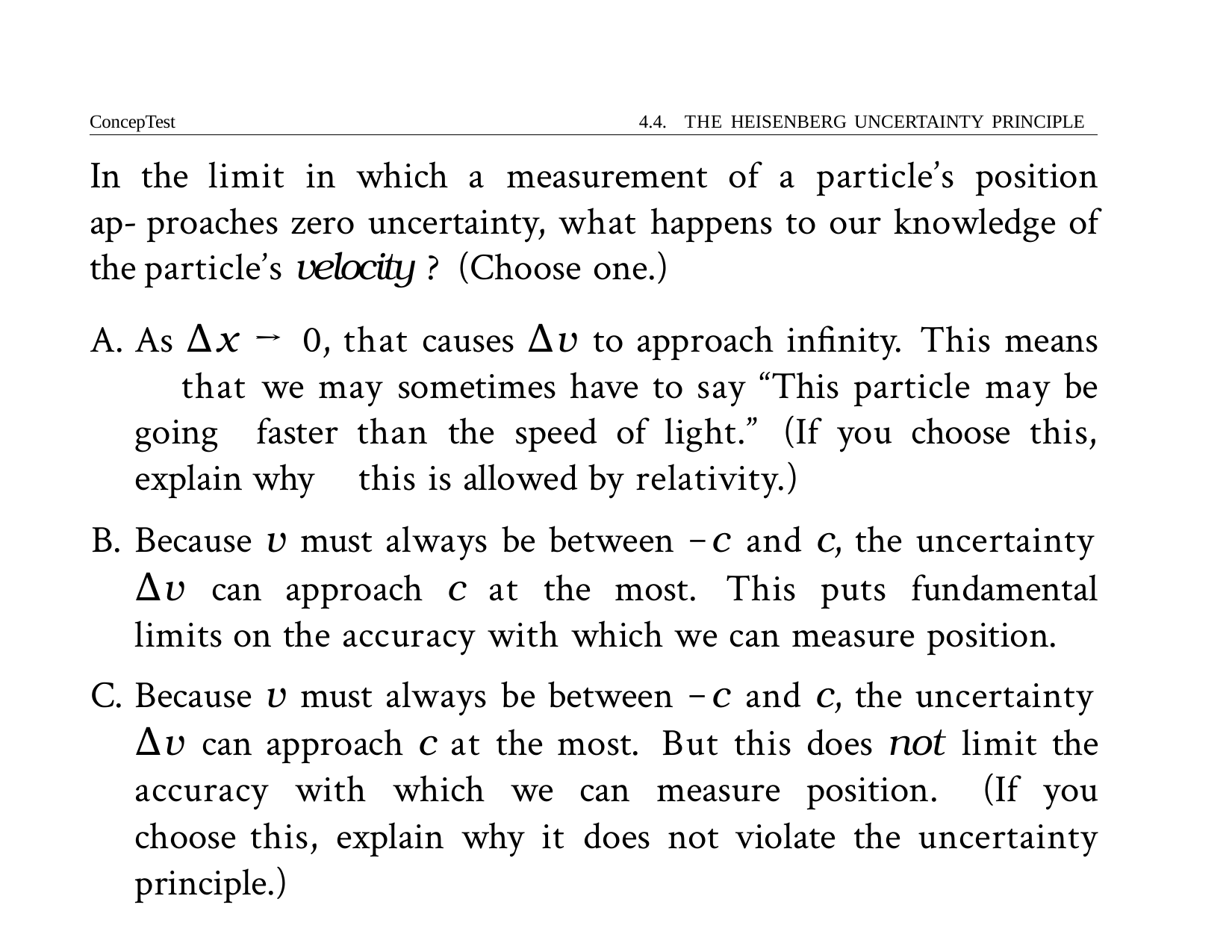

ConcepTest	4.4.  THE HEISENBERG UNCERTAINTY PRINCIPLE

# In the limit in which a measurement of a particle’s position ap- proaches zero uncertainty, what happens to our knowledge of the particle’s velocity ? (Choose one.)
As ∆x → 0, that causes ∆v to approach infinity.  This means 	that we may sometimes have to say “This particle may be going 	faster than the speed of light.” (If you choose this, explain why 	this is allowed by relativity.)
Because v must always be between −c and c, the uncertainty
∆v can approach c at the most. This puts fundamental limits on the accuracy with which we can measure position.
Because v must always be between −c and c, the uncertainty
∆v can approach c at the most.  But this does not limit the accuracy with which we can measure position.  (If you choose this, explain why it does not violate the uncertainty principle.)